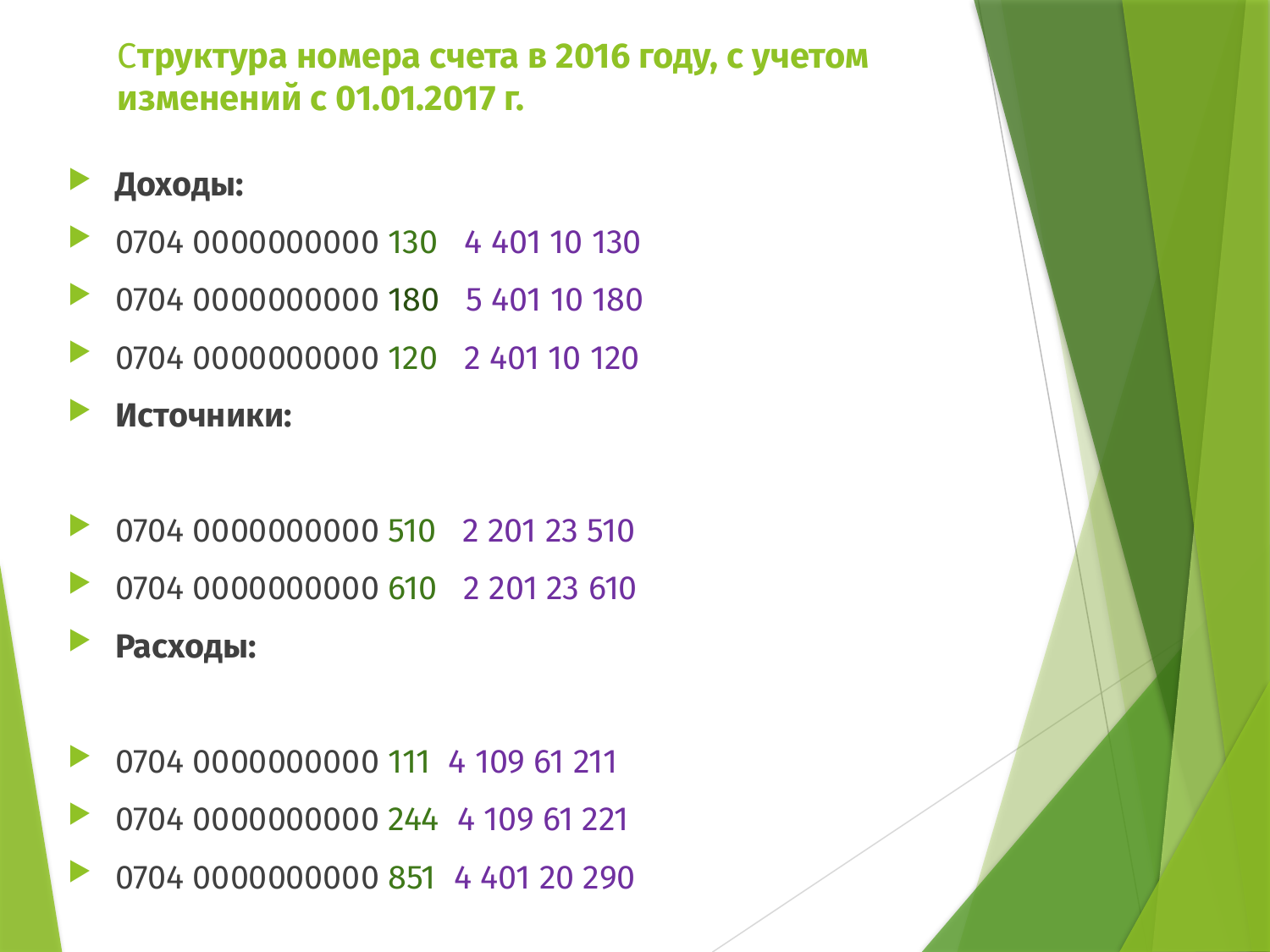

# Структура номера счета в 2016 году, с учетом изменений с 01.01.2017 г.
Доходы:
0704 0000000000 130   4 401 10 130
0704 0000000000 180   5 401 10 180
0704 0000000000 120   2 401 10 120
Источники:

0704 0000000000 510   2 201 23 510
0704 0000000000 610   2 201 23 610
Расходы:

0704 0000000000 111  4 109 61 211
0704 0000000000 244  4 109 61 221
0704 0000000000 851  4 401 20 290